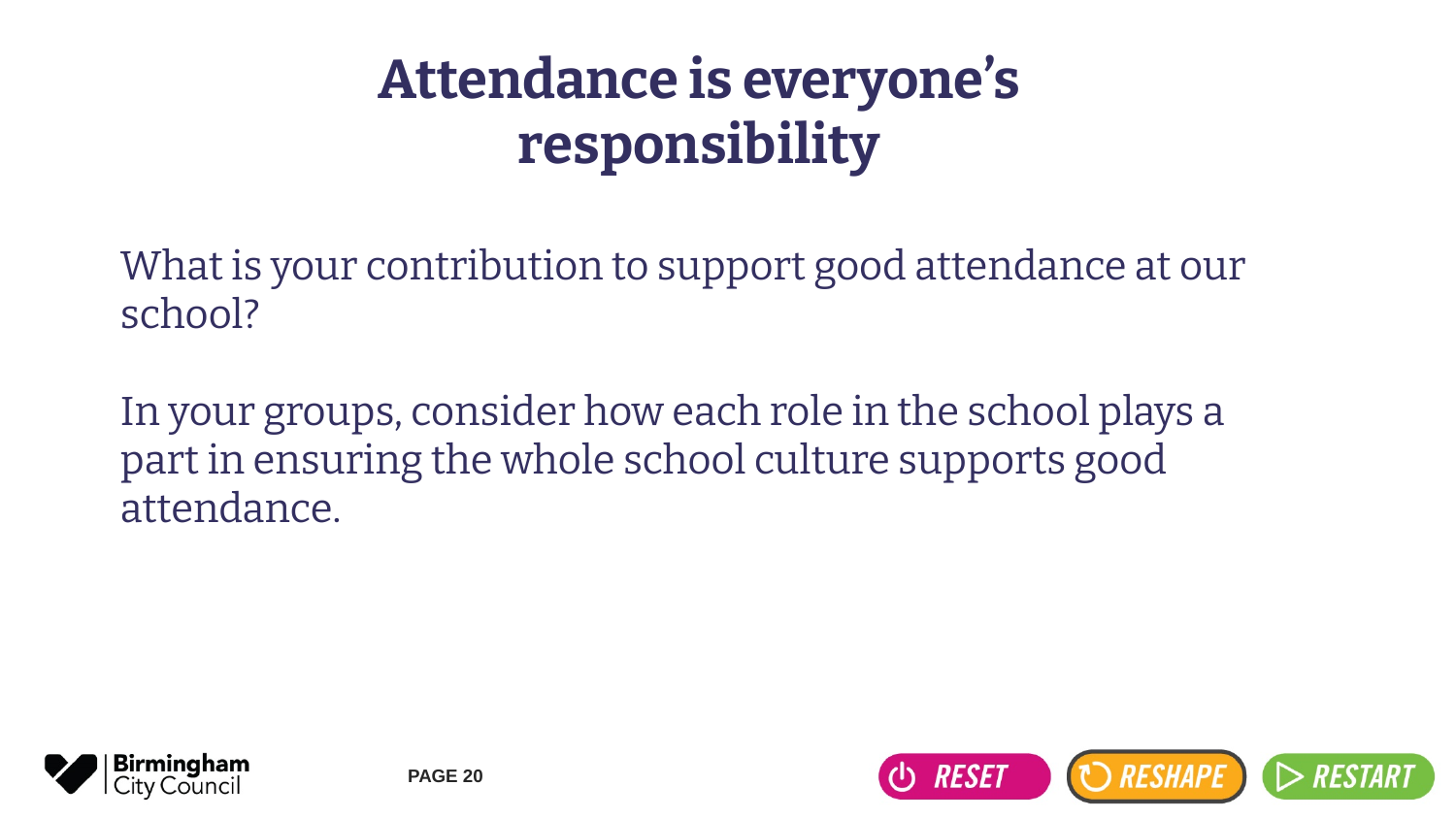

Attendance is everyone’s responsibility
What is your contribution to support good attendance at our school?

In your groups, consider how each role in the school plays a part in ensuring the whole school culture supports good attendance.